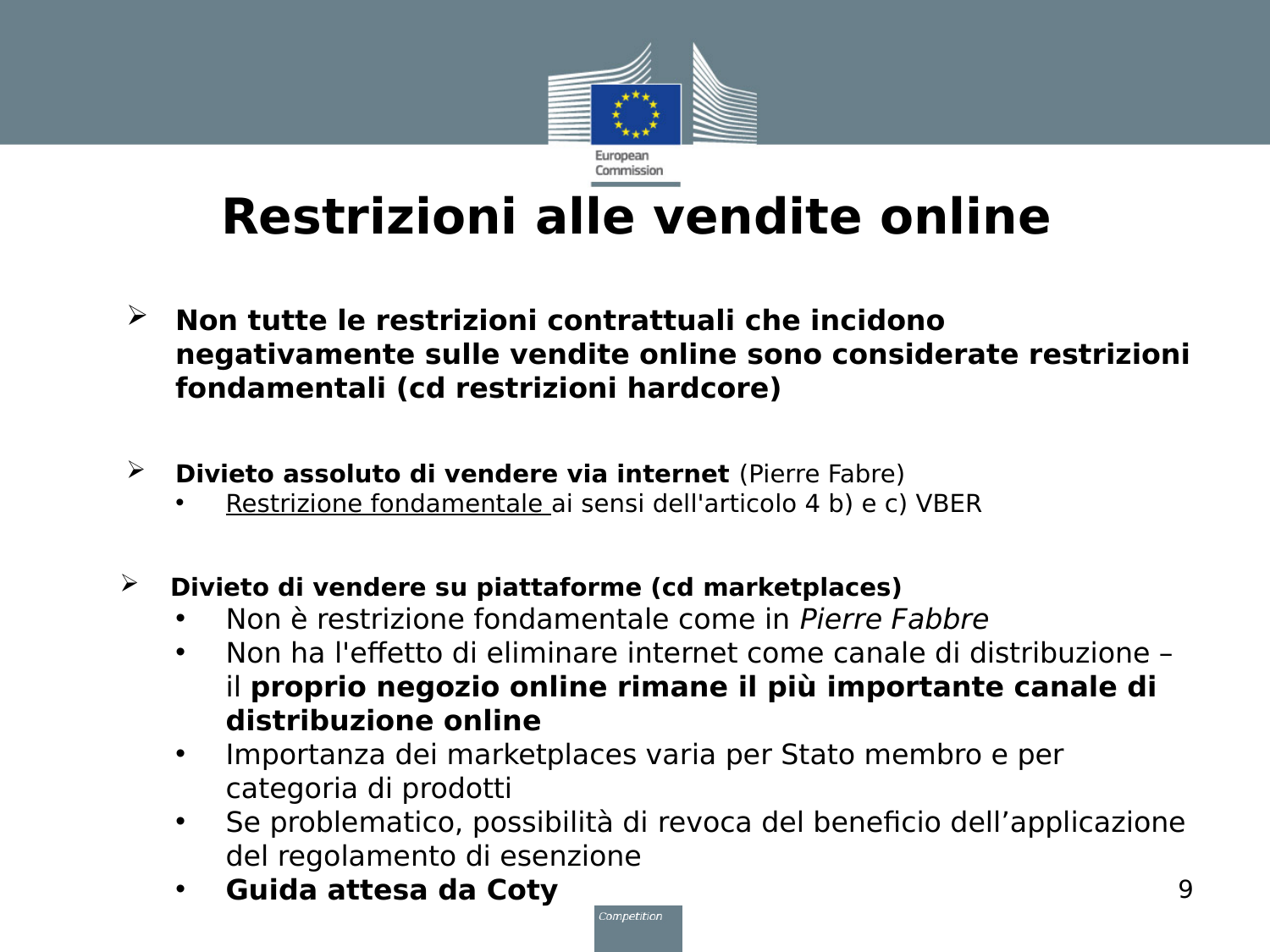

# Restrizioni alle vendite online

Non tutte le restrizioni contrattuali che incidono negativamente sulle vendite online sono considerate restrizioni fondamentali (cd restrizioni hardcore)

Divieto assoluto di vendere via internet (Pierre Fabre)
Restrizione fondamentale ai sensi dell'articolo 4 b) e c) VBER

Divieto di vendere su piattaforme (cd marketplaces)
Non è restrizione fondamentale come in Pierre Fabbre
Non ha l'effetto di eliminare internet come canale di distribuzione – il proprio negozio online rimane il più importante canale di distribuzione online
Importanza dei marketplaces varia per Stato membro e per categoria di prodotti
Se problematico, possibilità di revoca del beneficio dell’applicazione del regolamento di esenzione
Guida attesa da Coty

9